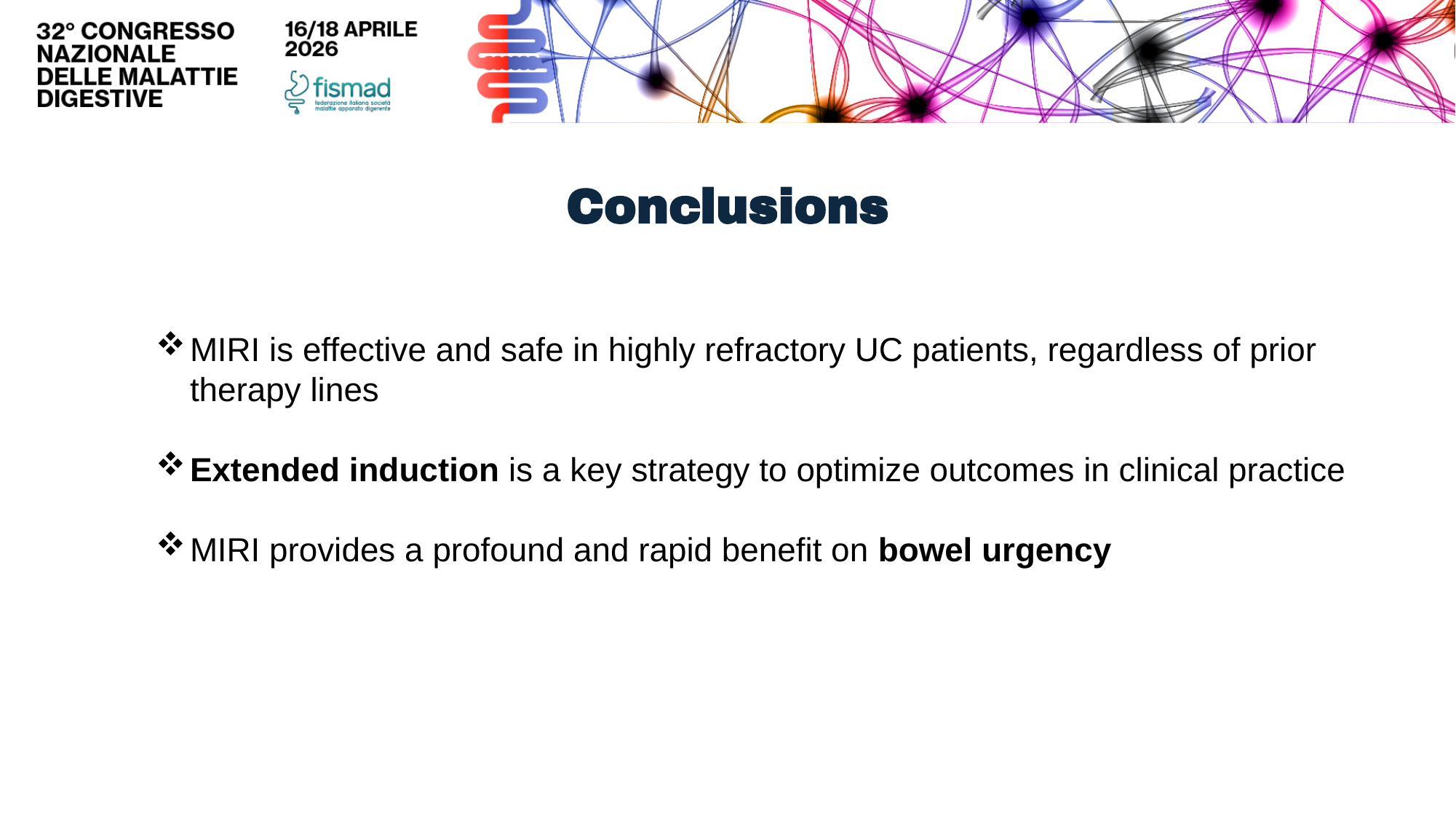

Conclusions

MIRI is effective and safe in highly refractory UC patients, regardless of prior therapy lines

Extended induction is a key strategy to optimize outcomes in clinical practice

MIRI provides a profound and rapid benefit on bowel urgency